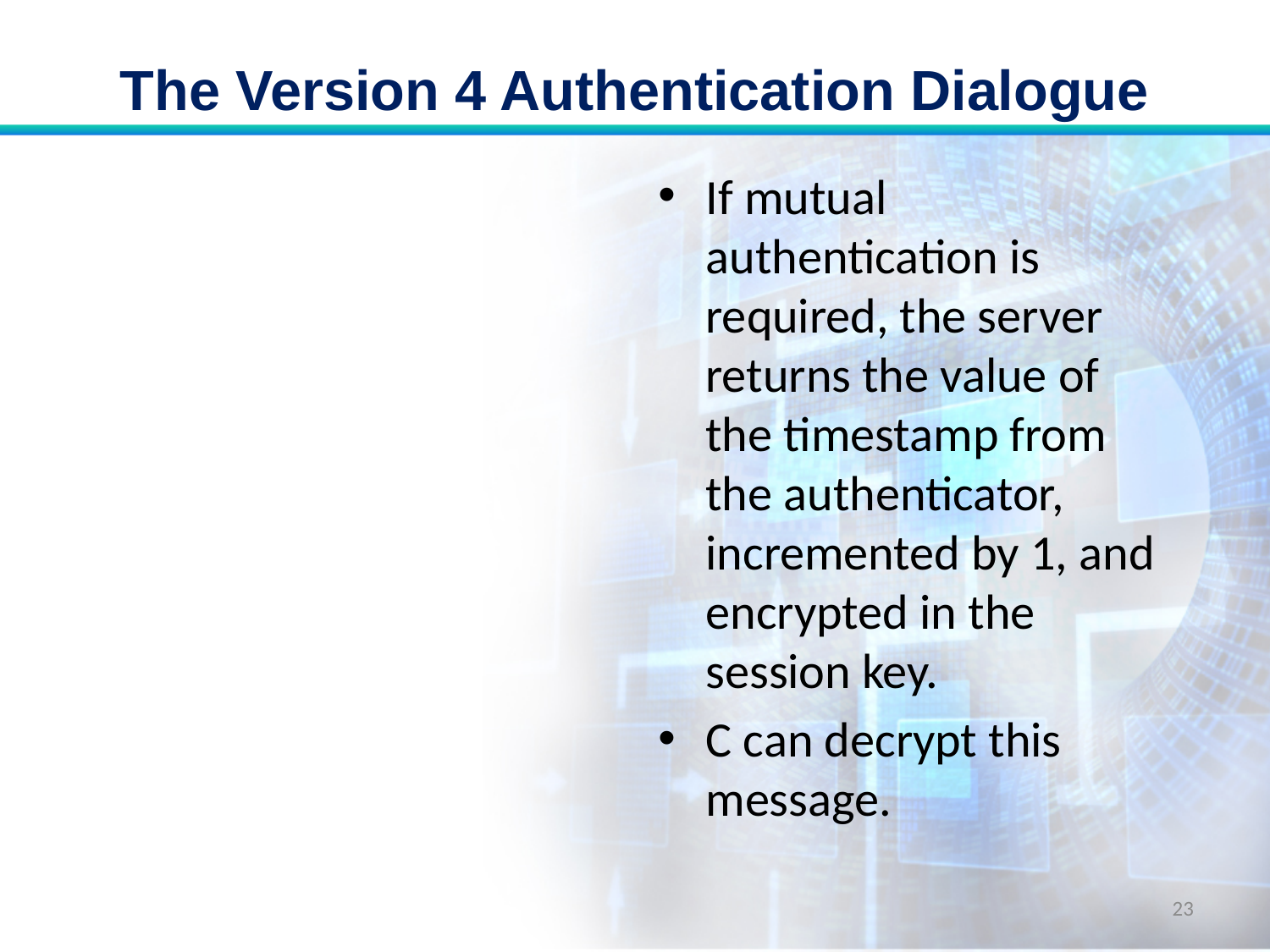

# The Version 4 Authentication Dialogue
If mutual authentication is required, the server returns the value of the timestamp from the authenticator, incremented by 1, and encrypted in the session key.
C can decrypt this message.
23